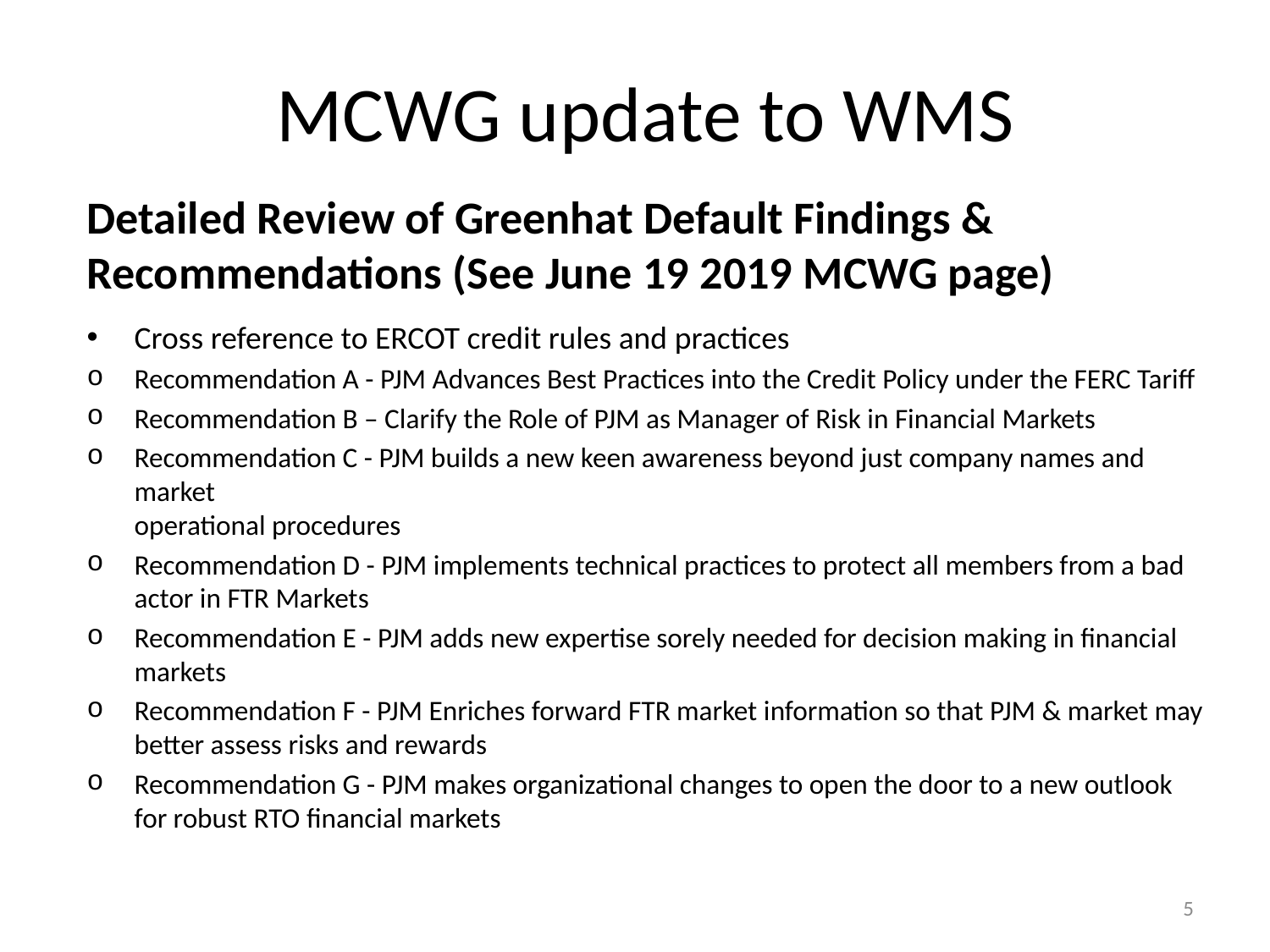

# MCWG update to WMS
Detailed Review of Greenhat Default Findings & Recommendations (See June 19 2019 MCWG page)

Cross reference to ERCOT credit rules and practices
Recommendation A - PJM Advances Best Practices into the Credit Policy under the FERC Tariff
Recommendation B – Clarify the Role of PJM as Manager of Risk in Financial Markets
Recommendation C - PJM builds a new keen awareness beyond just company names and market
operational procedures
Recommendation D - PJM implements technical practices to protect all members from a bad actor in FTR Markets
Recommendation E - PJM adds new expertise sorely needed for decision making in financial markets
Recommendation F - PJM Enriches forward FTR market information so that PJM & market may better assess risks and rewards
Recommendation G - PJM makes organizational changes to open the door to a new outlook for robust RTO financial markets

5